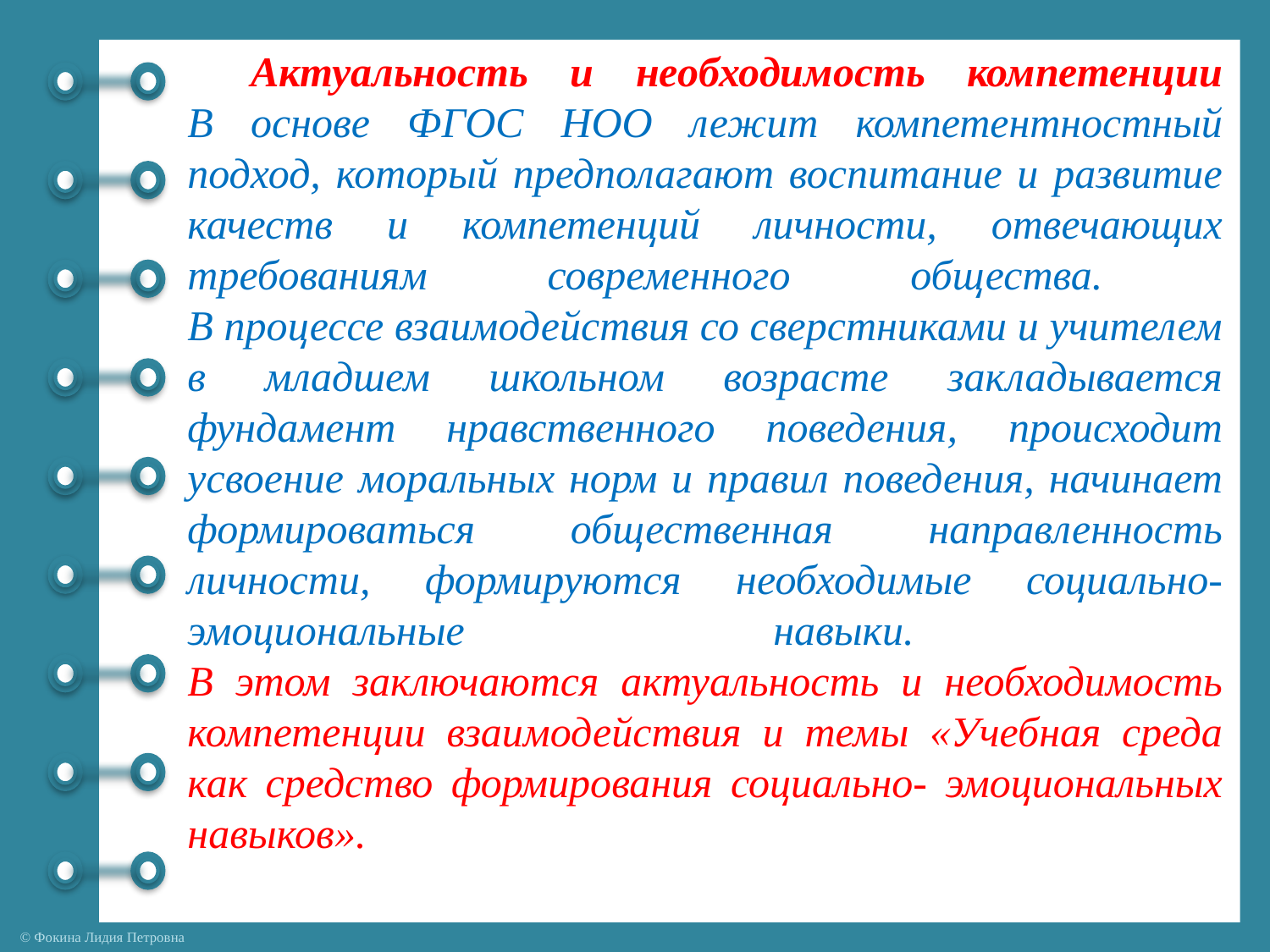

# Актуальность и необходимость компетенции В основе ФГОС НОО лежит компетентностный подход, который предполагают воспитание и развитие качеств и компетенций личности, отвечающих требованиям современного общества. В процессе взаимодействия со сверстниками и учителем в младшем школьном возрасте закладывается фундамент нравственного поведения, происходит усвоение моральных норм и правил поведения, начинает формироваться общественная направленность личности, формируются необходимые социально-эмоциональные навыки. В этом заключаются актуальность и необходимость компетенции взаимодействия и темы «Учебная среда как средство формирования социально- эмоциональных навыков».